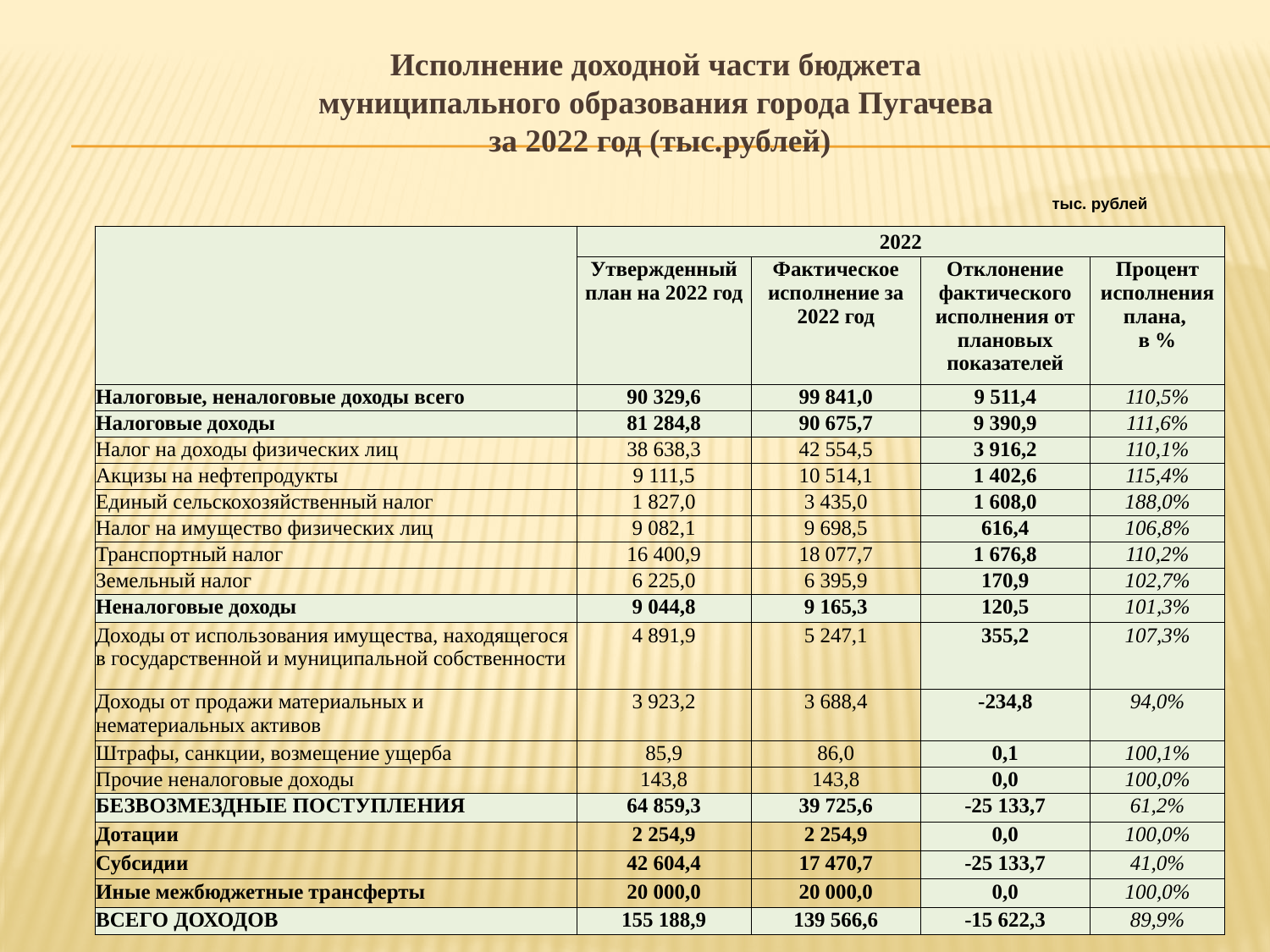

# Исполнение доходной части бюджета муниципального образования города Пугачева за 2022 год (тыс.рублей)
тыс. рублей
|  | 2022 |  |  |  |
| --- | --- | --- | --- | --- |
|  | Утвержденный план на 2022 год | Фактическое исполнение за 2022 год | Отклонение фактического исполнения от плановых показателей | Процент исполнения плана, в % |
| Налоговые, неналоговые доходы всего | 90 329,6 | 99 841,0 | 9 511,4 | 110,5% |
| Налоговые доходы | 81 284,8 | 90 675,7 | 9 390,9 | 111,6% |
| Налог на доходы физических лиц | 38 638,3 | 42 554,5 | 3 916,2 | 110,1% |
| Акцизы на нефтепродукты | 9 111,5 | 10 514,1 | 1 402,6 | 115,4% |
| Единый сельскохозяйственный налог | 1 827,0 | 3 435,0 | 1 608,0 | 188,0% |
| Налог на имущество физических лиц | 9 082,1 | 9 698,5 | 616,4 | 106,8% |
| Транспортный налог | 16 400,9 | 18 077,7 | 1 676,8 | 110,2% |
| Земельный налог | 6 225,0 | 6 395,9 | 170,9 | 102,7% |
| Неналоговые доходы | 9 044,8 | 9 165,3 | 120,5 | 101,3% |
| Доходы от использования имущества, находящегося в государственной и муниципальной собственности | 4 891,9 | 5 247,1 | 355,2 | 107,3% |
| Доходы от продажи материальных и нематериальных активов | 3 923,2 | 3 688,4 | -234,8 | 94,0% |
| Штрафы, санкции, возмещение ущерба | 85,9 | 86,0 | 0,1 | 100,1% |
| Прочие неналоговые доходы | 143,8 | 143,8 | 0,0 | 100,0% |
| БЕЗВОЗМЕЗДНЫЕ ПОСТУПЛЕНИЯ | 64 859,3 | 39 725,6 | -25 133,7 | 61,2% |
| Дотации | 2 254,9 | 2 254,9 | 0,0 | 100,0% |
| Субсидии | 42 604,4 | 17 470,7 | -25 133,7 | 41,0% |
| Иные межбюджетные трансферты | 20 000,0 | 20 000,0 | 0,0 | 100,0% |
| ВСЕГО ДОХОДОВ | 155 188,9 | 139 566,6 | -15 622,3 | 89,9% |